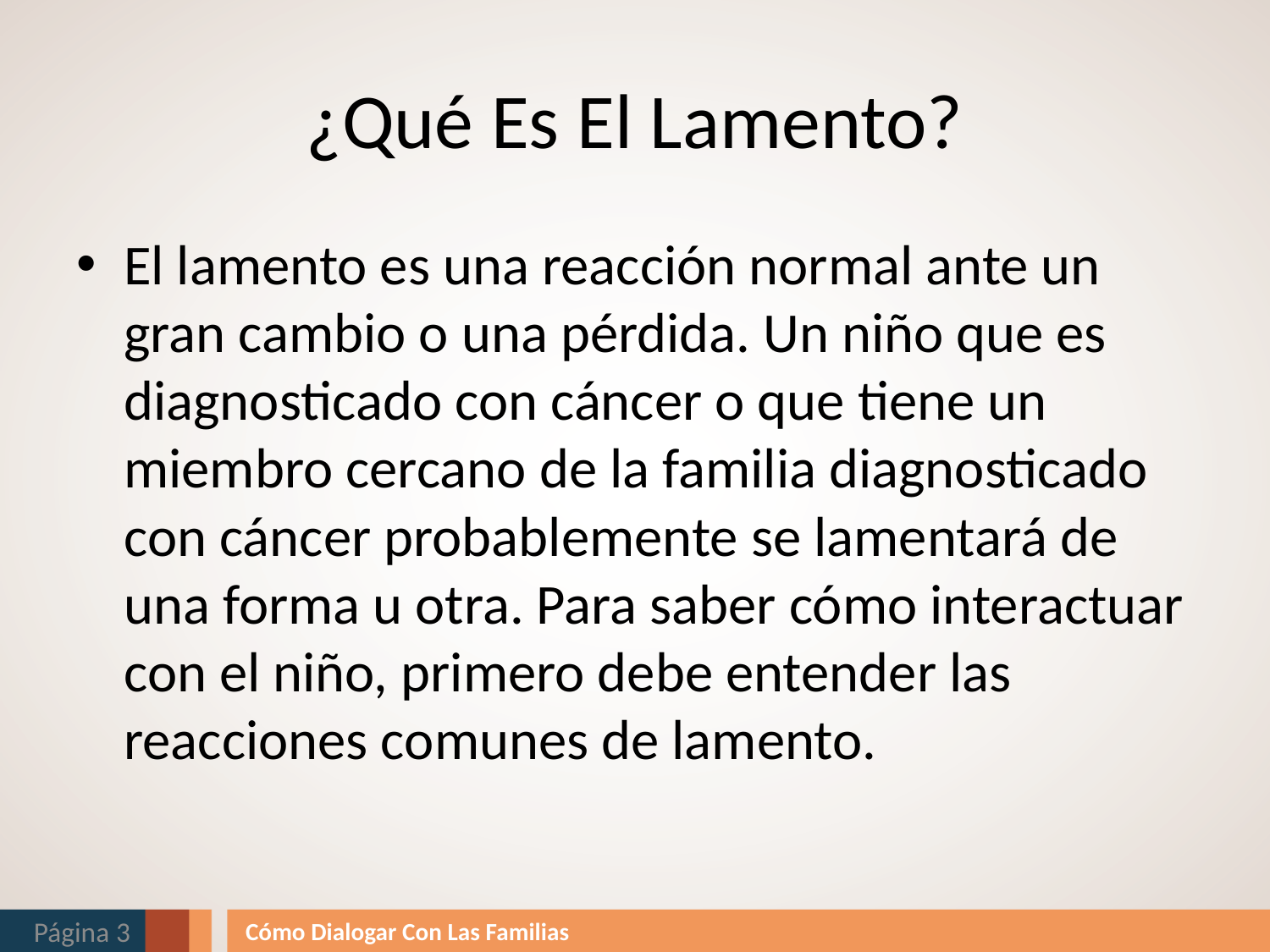

# ¿Qué Es El Lamento?
El lamento es una reacción normal ante un gran cambio o una pérdida. Un niño que es diagnosticado con cáncer o que tiene un miembro cercano de la familia diagnosticado con cáncer probablemente se lamentará de una forma u otra. Para saber cómo interactuar con el niño, primero debe entender las reacciones comunes de lamento.

Página 3
Cómo Dialogar Con Las Familias